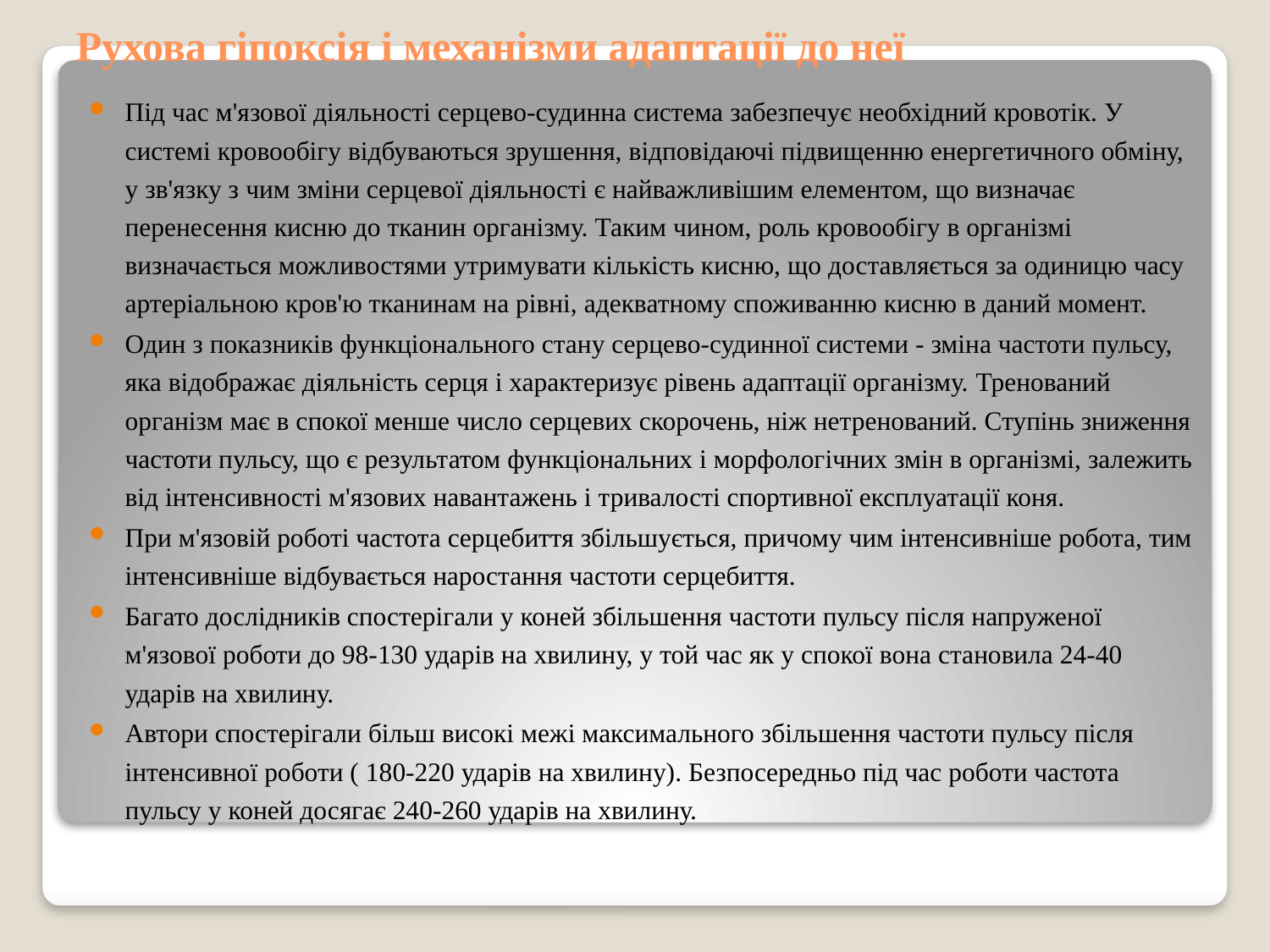

# Рухова гіпоксія і механізми адаптації до неї
Під час м'язової діяльності серцево-судинна система забезпечує необхідний кровотік. У системі кровообігу відбуваються зрушення, відповідаючі підвищенню енергетичного обміну, у зв'язку з чим зміни серцевої діяльності є найважливішим елементом, що визначає перенесення кисню до тканин організму. Таким чином, роль кровообігу в організмі визначається можливостями утримувати кількість кисню, що доставляється за одиницю часу артеріальною кров'ю тканинам на рівні, адекватному споживанню кисню в даний момент.
Один з показників функціонального стану серцево-судинної системи - зміна частоти пульсу, яка відображає діяльність серця і характеризує рівень адаптації організму. Тренований організм має в спокої менше число серцевих скорочень, ніж нетренований. Ступінь зниження частоти пульсу, що є результатом функціональних і морфологічних змін в організмі, залежить від інтенсивності м'язових навантажень і тривалості спортивної експлуатації коня.
При м'язовій роботі частота серцебиття збільшується, причому чим інтенсивніше робота, тим інтенсивніше відбувається наростання частоти серцебиття.
Багато дослідників спостерігали у коней збільшення частоти пульсу після напруженої м'язової роботи до 98-130 ударів на хвилину, у той час як у спокої вона становила 24-40 ударів на хвилину.
Автори спостерігали більш високі межі максимального збільшення частоти пульсу після інтенсивної роботи ( 180-220 ударів на хвилину). Безпосередньо під час роботи частота пульсу у коней досягає 240-260 ударів на хвилину.